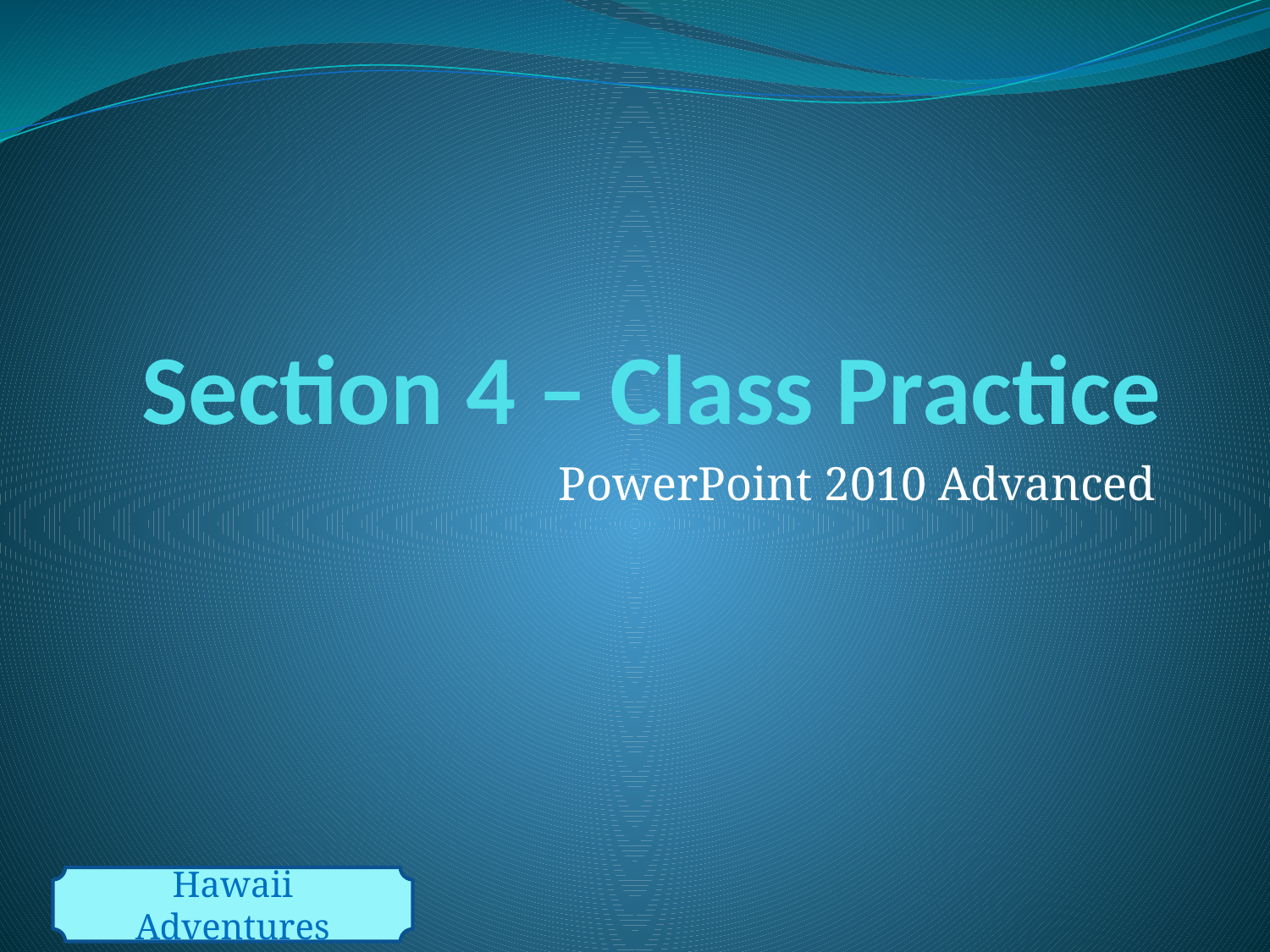

# Section 4 – Class Practice
PowerPoint 2010 Advanced